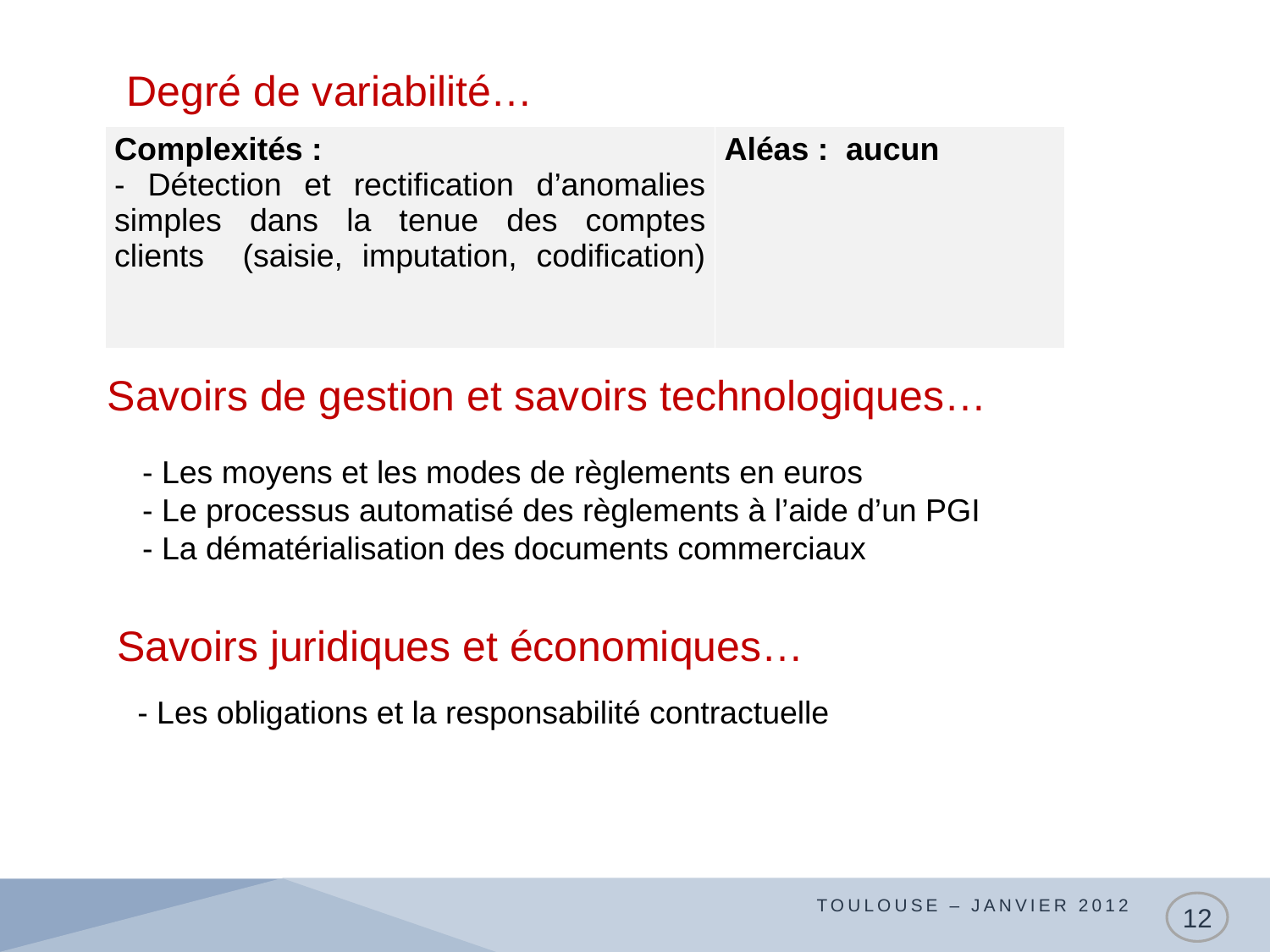

# Degré de variabilité…
| Complexités : - Détection et rectification d’anomalies simples dans la tenue des comptes clients (saisie, imputation, codification) | Aléas : aucun |
| --- | --- |
Savoirs de gestion et savoirs technologiques…
- Les moyens et les modes de règlements en euros
- Le processus automatisé des règlements à l’aide d’un PGI
- La dématérialisation des documents commerciaux
Savoirs juridiques et économiques…
- Les obligations et la responsabilité contractuelle

TOULOUSE – JANVIER 2012
12